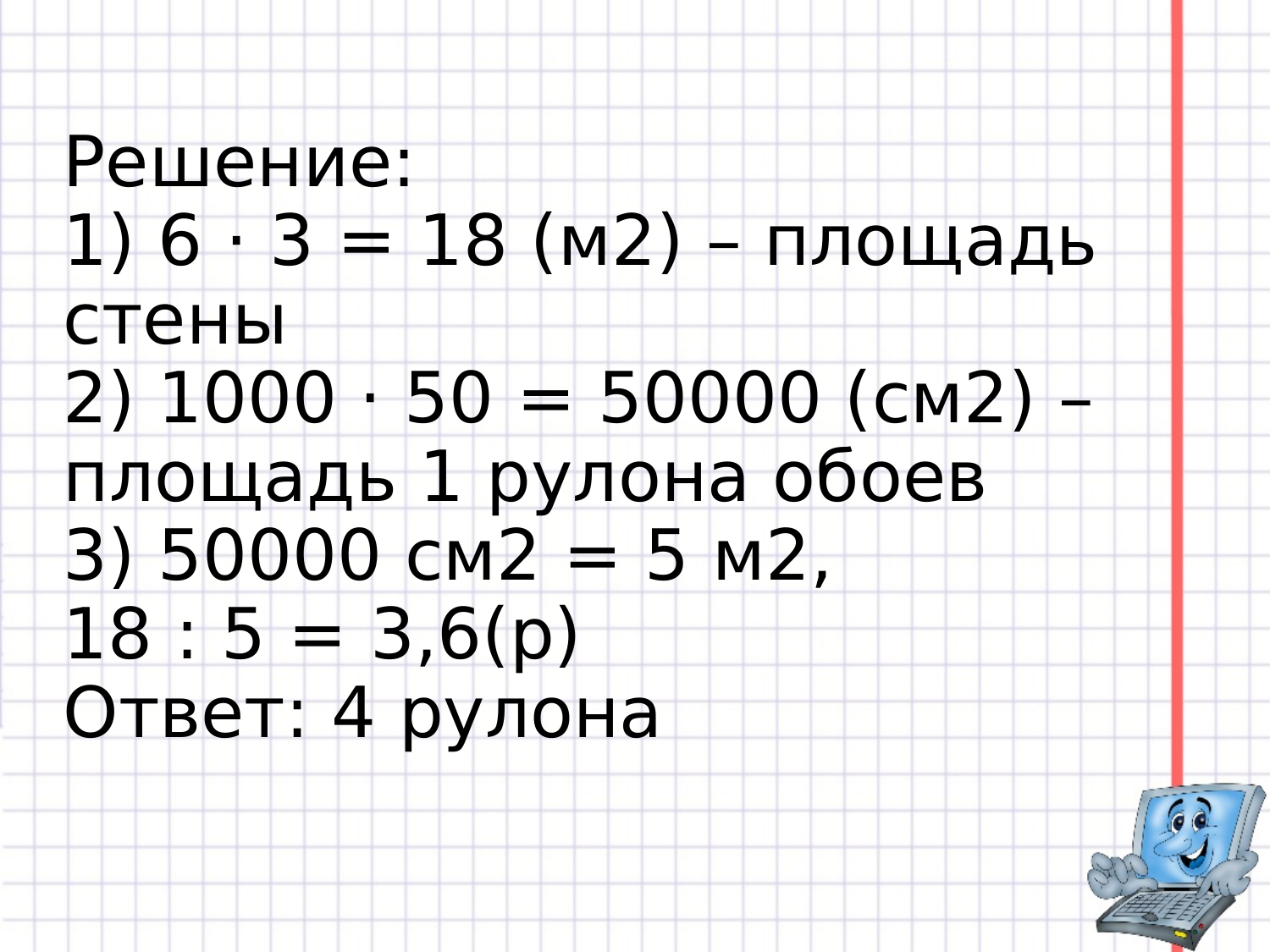

# Решение: 1) 6 · 3 = 18 (м2) – площадь стены 2) 1000 · 50 = 50000 (см2) – площадь 1 рулона обоев 3) 50000 см2 = 5 м2, 18 : 5 = 3,6(р) Ответ: 4 рулона